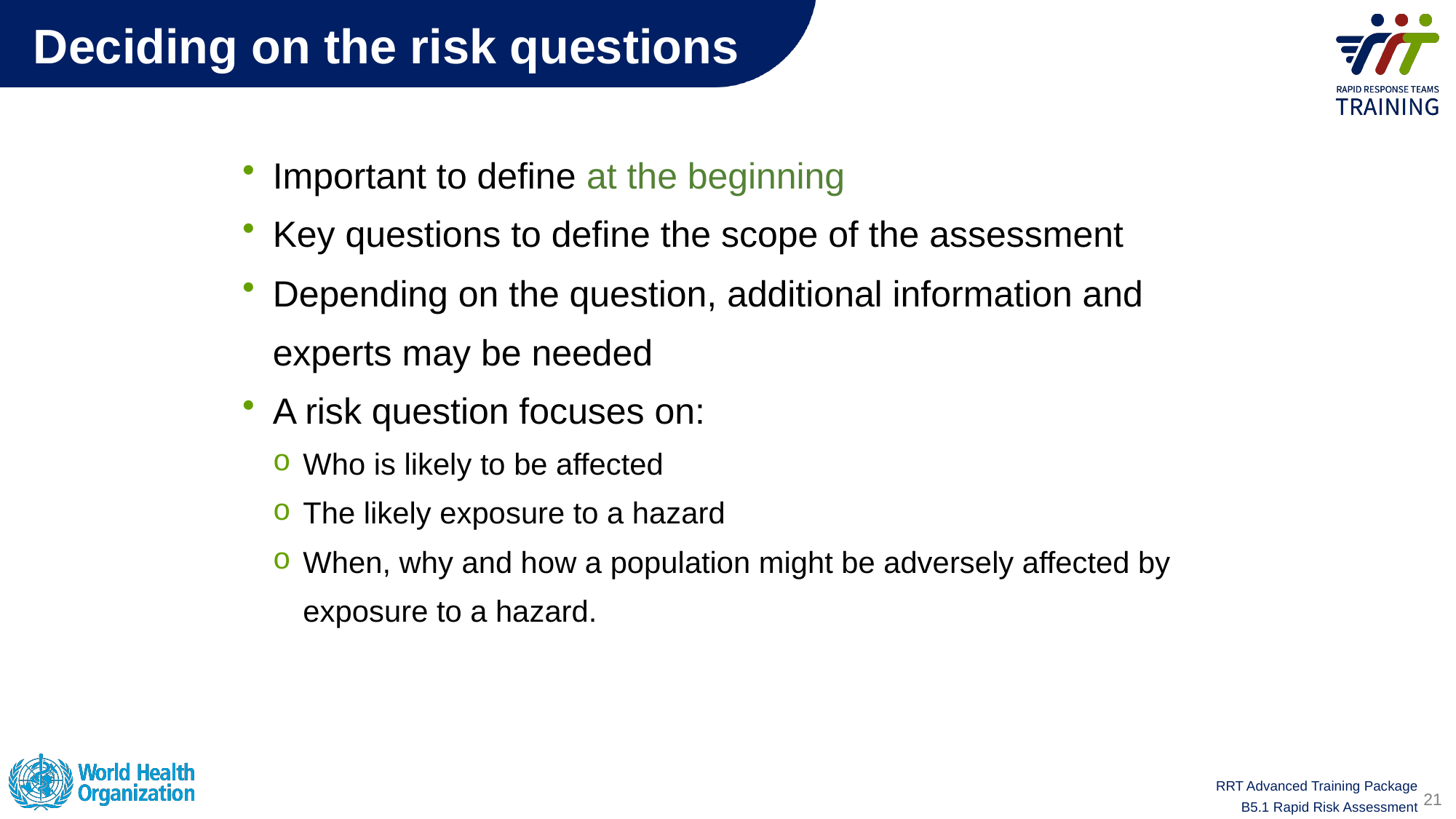

Deciding on the risk questions
Important to define at the beginning
Key questions to define the scope of the assessment
Depending on the question, additional information and experts may be needed
A risk question focuses on:
Who is likely to be affected
The likely exposure to a hazard
When, why and how a population might be adversely affected by exposure to a hazard.